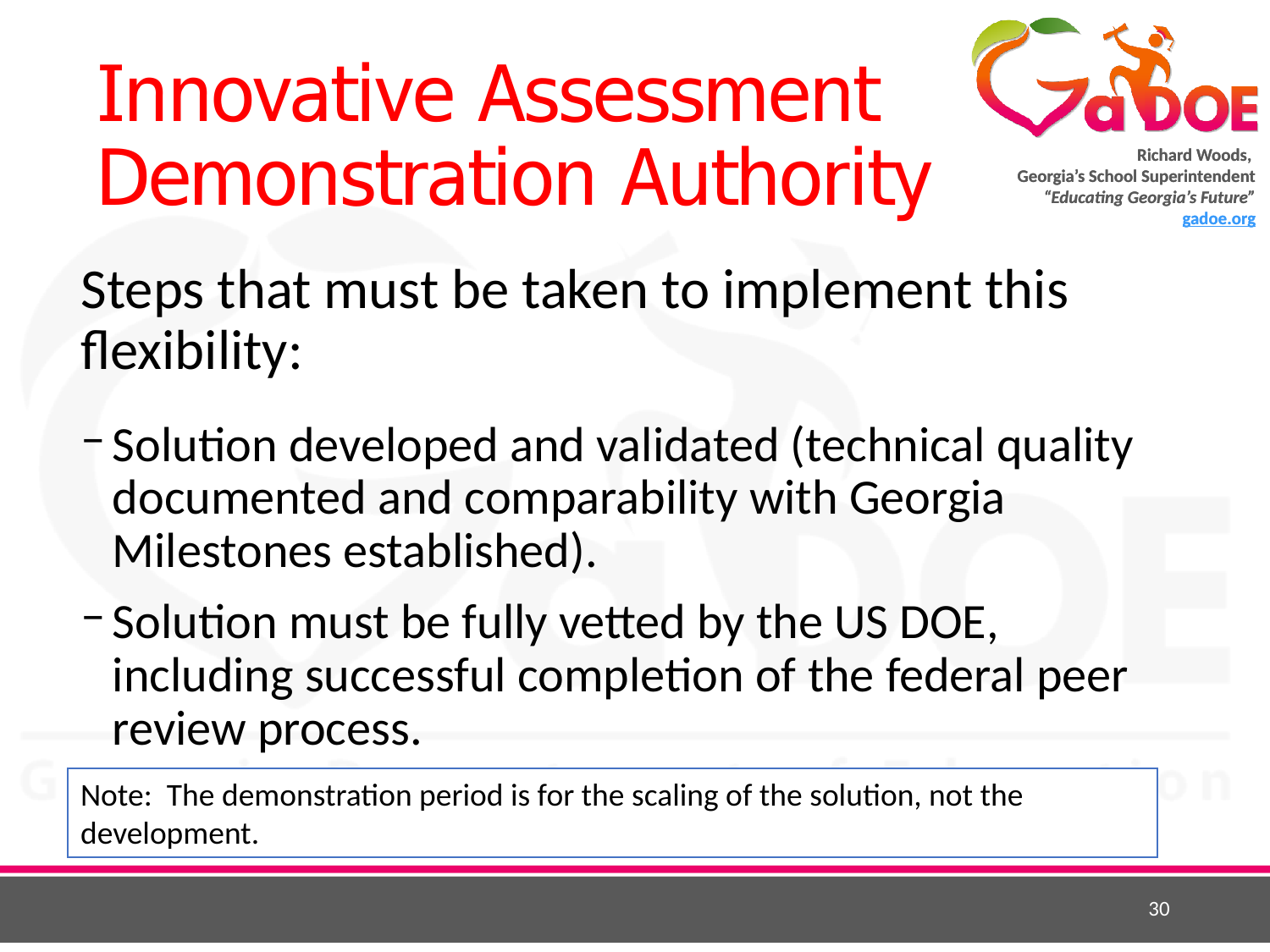

# Innovative Assessment Demonstration Authority
Steps that must be taken to implement this flexibility:

Solution developed and validated (technical quality documented and comparability with Georgia Milestones established).
Solution must be fully vetted by the US DOE, including successful completion of the federal peer review process.

Note:  The demonstration period is for the scaling of the solution, not the development.
30